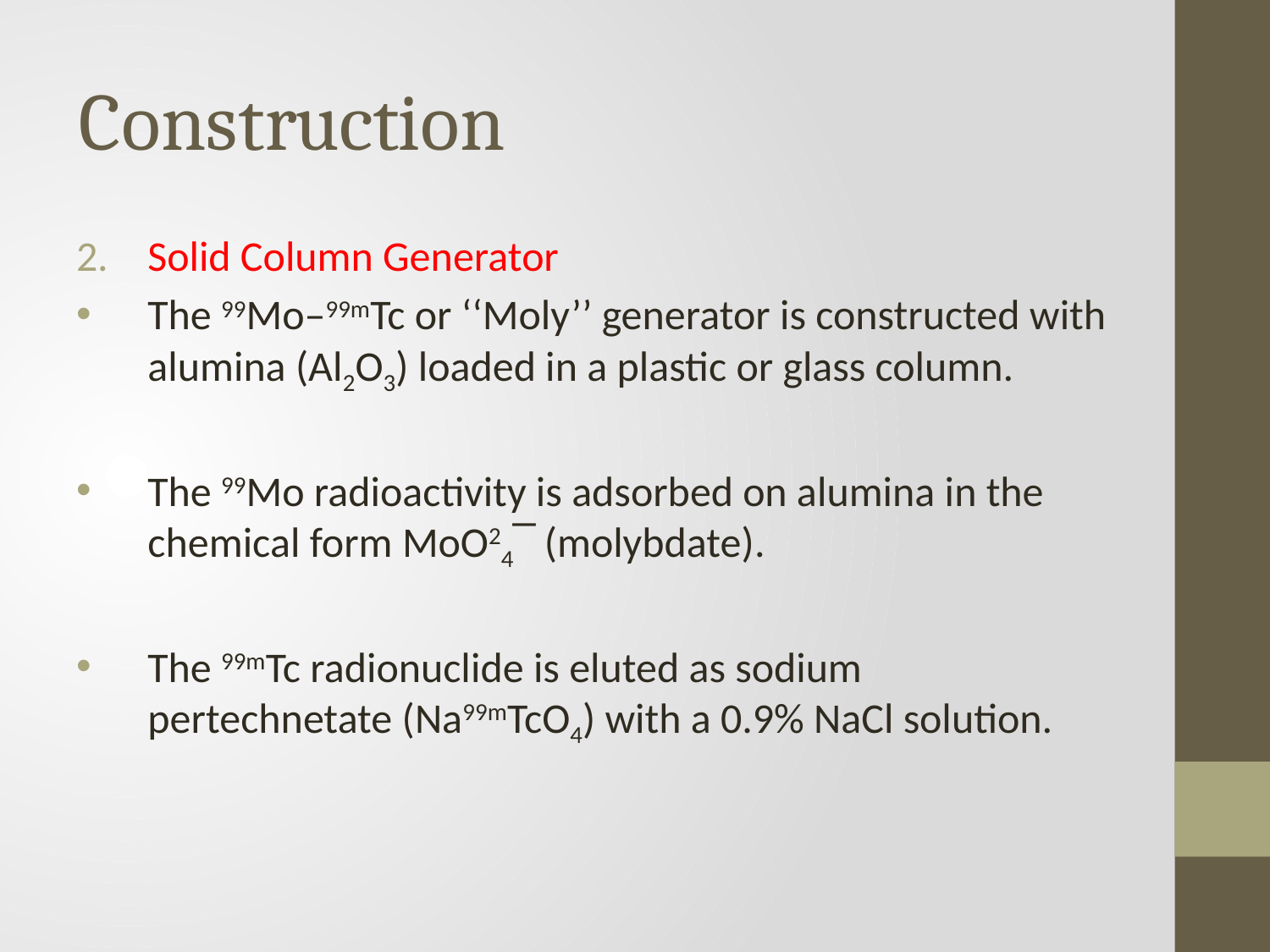

# Construction
Solid Column Generator
The 99Mo–99mTc or ‘‘Moly’’ generator is constructed with alumina (Al2O3) loaded in a plastic or glass column.

The 99Mo radioactivity is adsorbed on alumina in the chemical form MoO24‾ (molybdate).

The 99mTc radionuclide is eluted as sodium pertechnetate (Na99mTcO4) with a 0.9% NaCl solution.